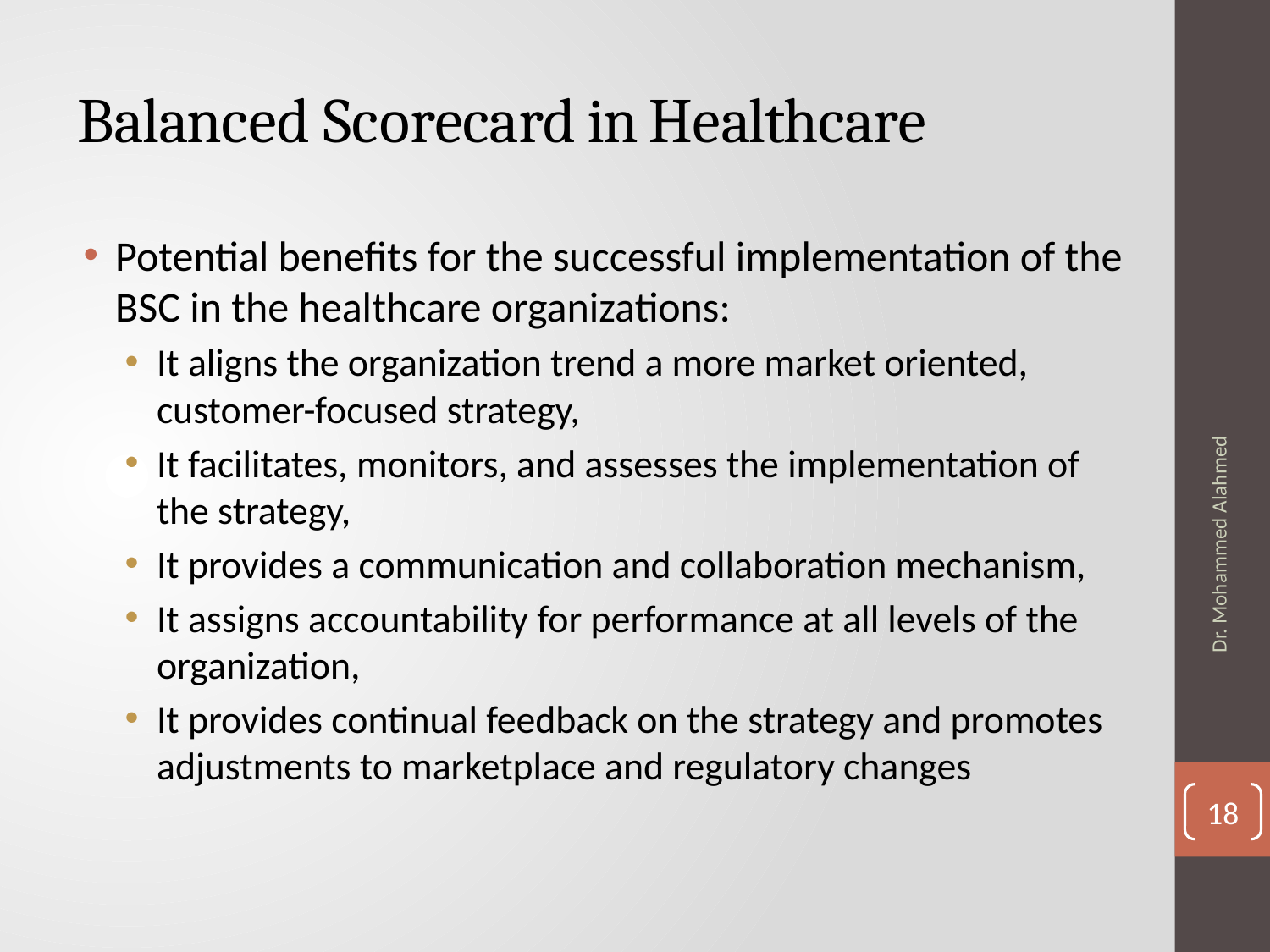

# Balanced Scorecard in Healthcare
Potential benefits for the successful implementation of the BSC in the healthcare organizations:
It aligns the organization trend a more market oriented, customer-focused strategy,
It facilitates, monitors, and assesses the implementation of the strategy,
It provides a communication and collaboration mechanism,
It assigns accountability for performance at all levels of the organization,
It provides continual feedback on the strategy and promotes adjustments to marketplace and regulatory changes
Dr. Mohammed Alahmed
18